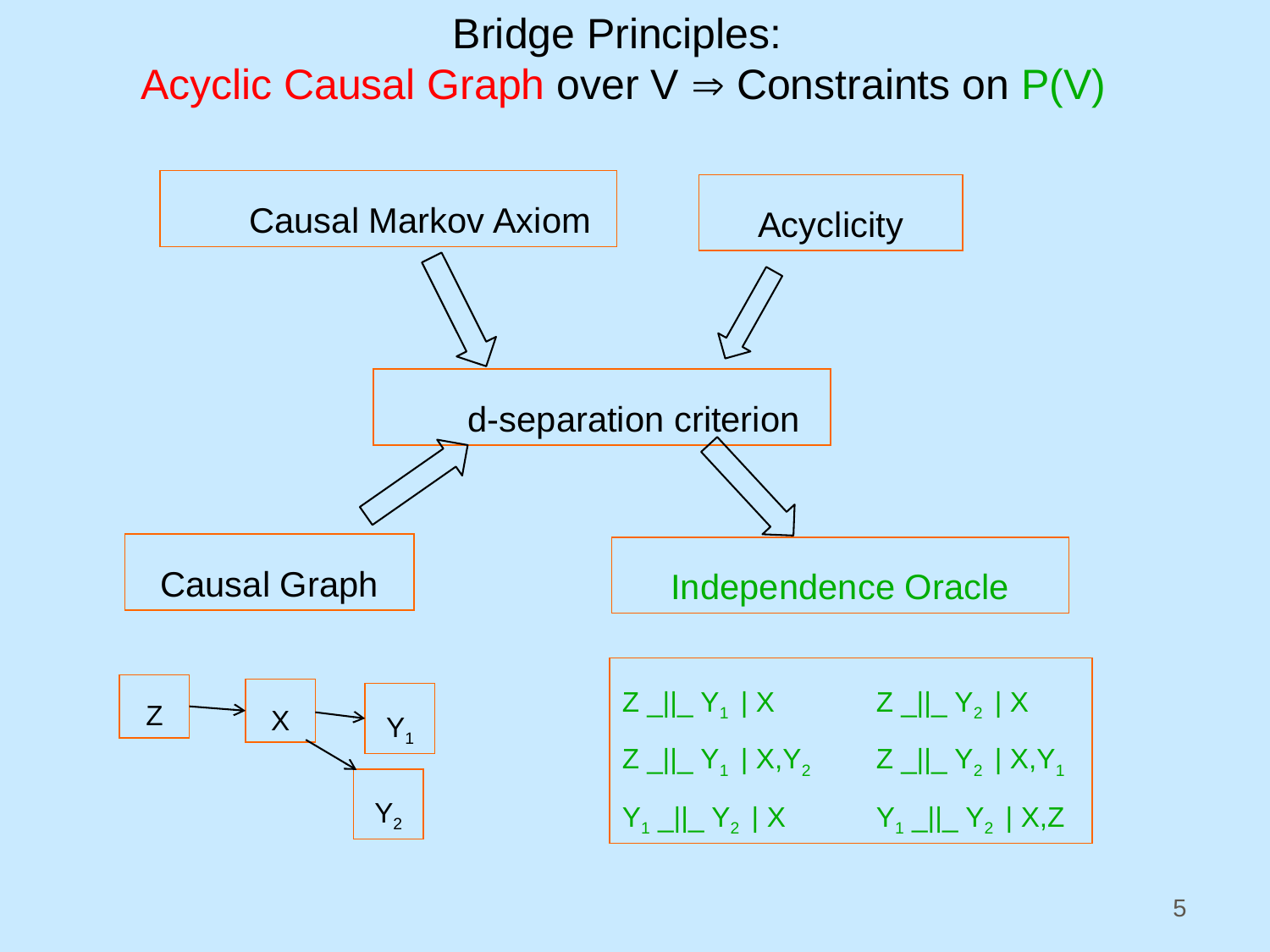

Bridge Principles:
Acyclic Causal Graph over V ⇒ Constraints on P(V)
Causal Markov Axiom
Acyclicity

d-separation criterion

Causal Graph
Independence Oracle
Z _||_ Y1  | X	Z _||_ Y2  | X
Z _||_ Y1  | X,Y2	Z _||_ Y2  | X,Y1
Y1 _||_ Y2  | X	Y1 _||_ Y2  | X,Z
Z
X
Y1
Y2
5